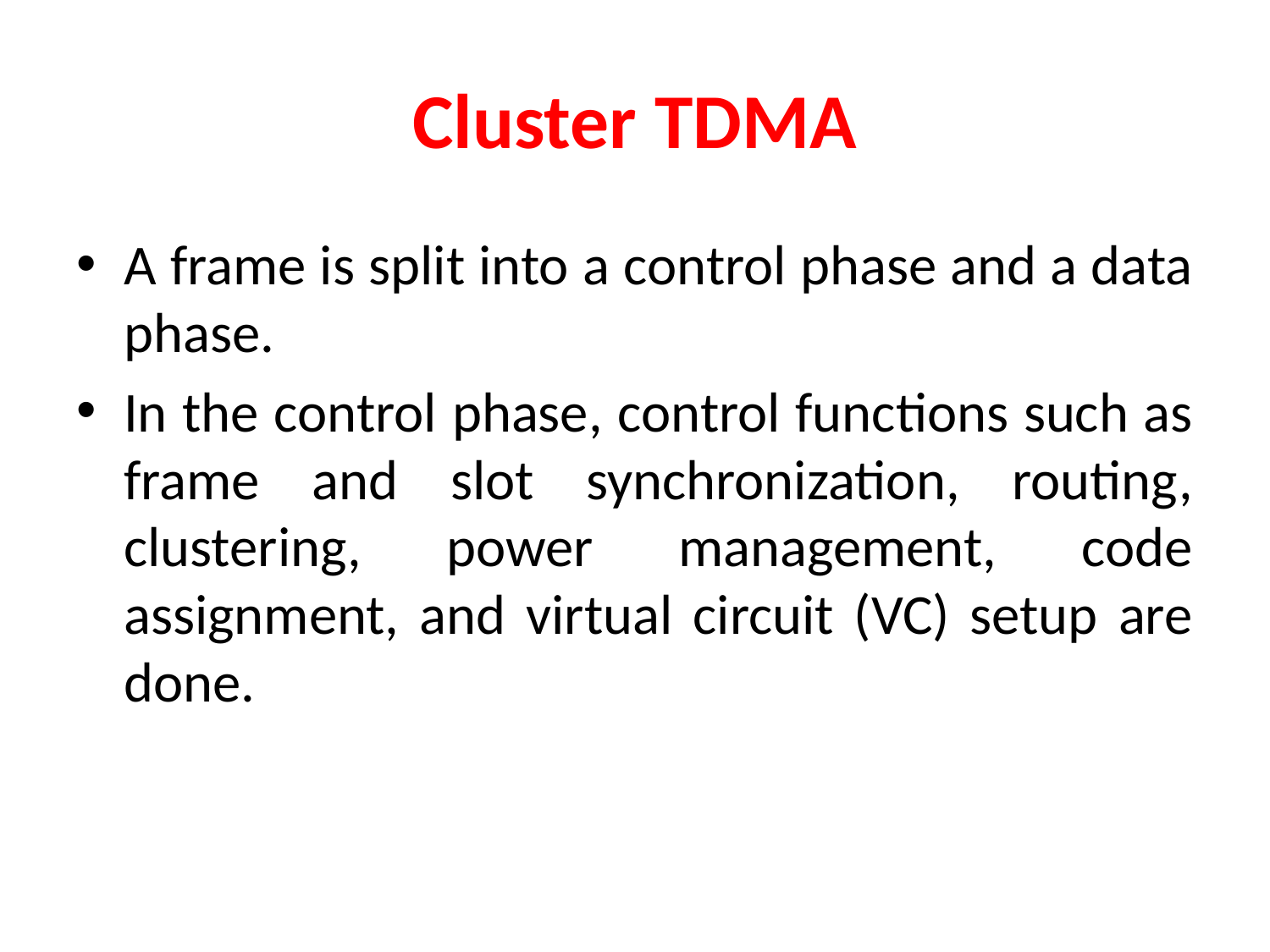

# Cluster TDMA
A frame is split into a control phase and a data phase.
In the control phase, control functions such as frame and slot synchronization, routing, clustering, power management, code assignment, and virtual circuit (VC) setup are done.